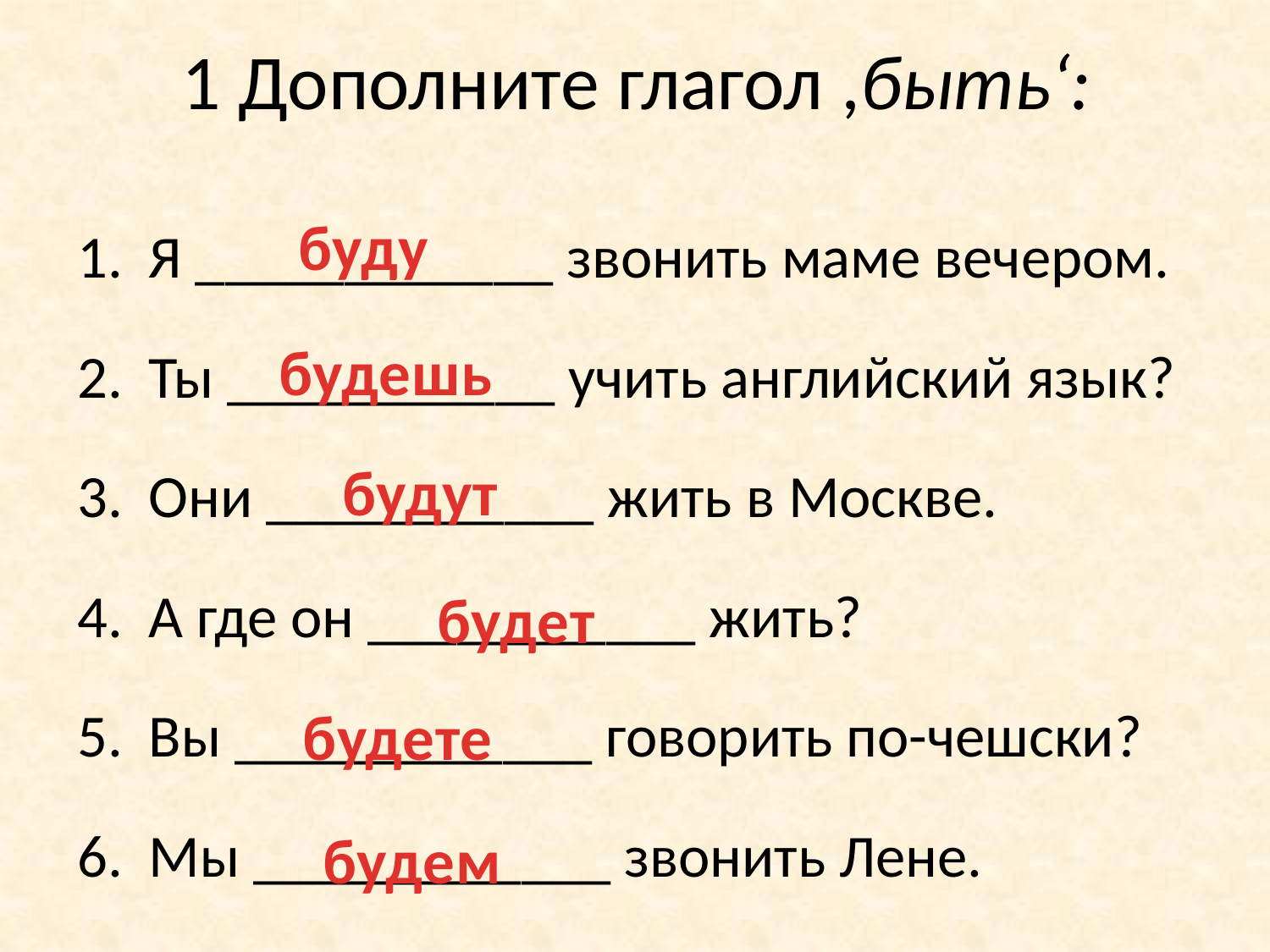

1 Дополните глагол ,быть‘:
буду
Я ____________ звонить маме вечером.
Ты ___________ учить английский язык?
Они ___________ жить в Москве.
А где он ___________ жить?
Вы ____________ говорить по-чешски?
Мы ____________ звонить Лене.
будешь
будут
будет
будете
будем